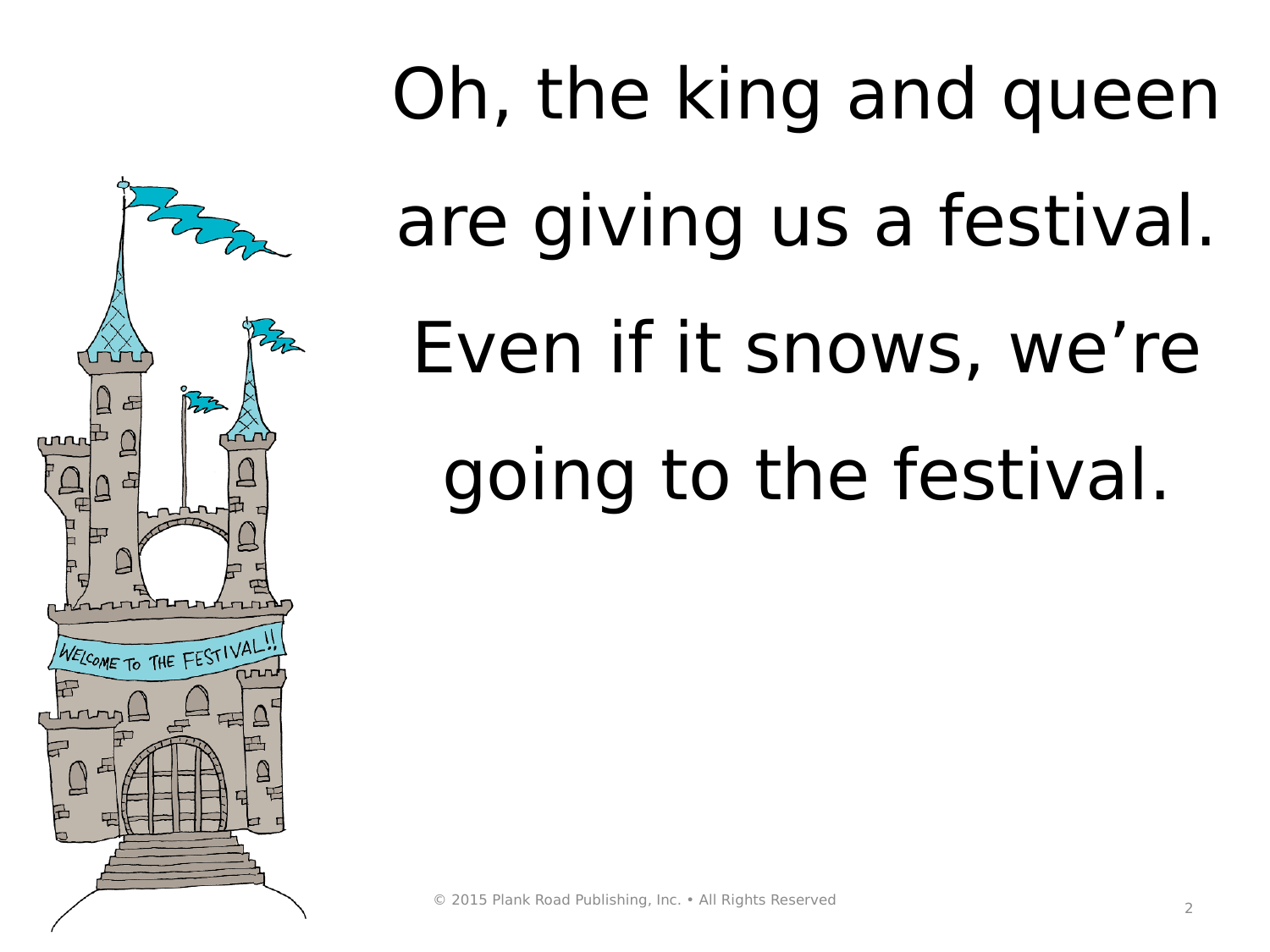

Oh, the king and queen are giving us a festival.
Even if it snows, we’re going to the festival.
2